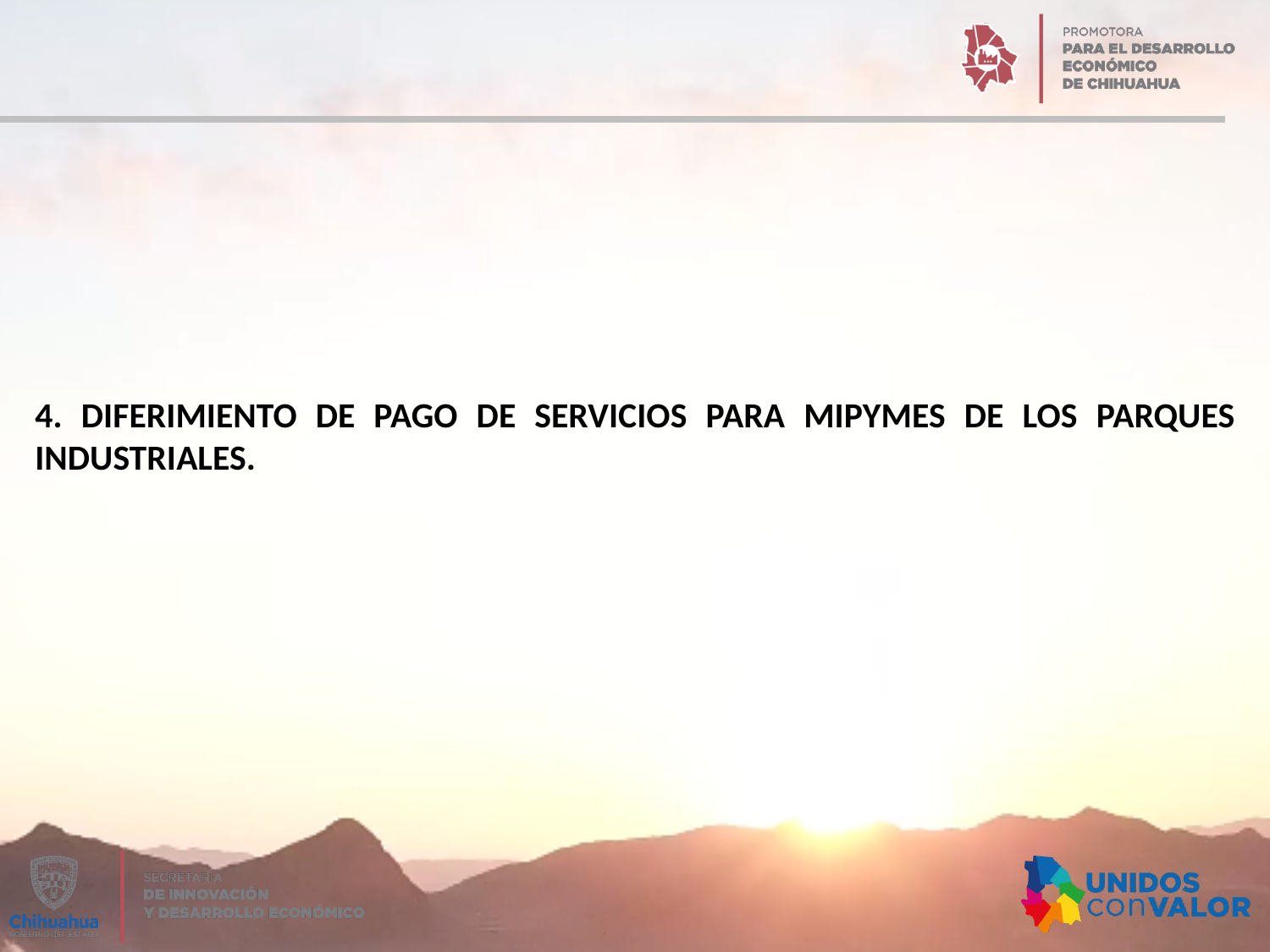

4. DIFERIMIENTO DE PAGO DE SERVICIOS PARA MIPYMES DE LOS PARQUES INDUSTRIALES.